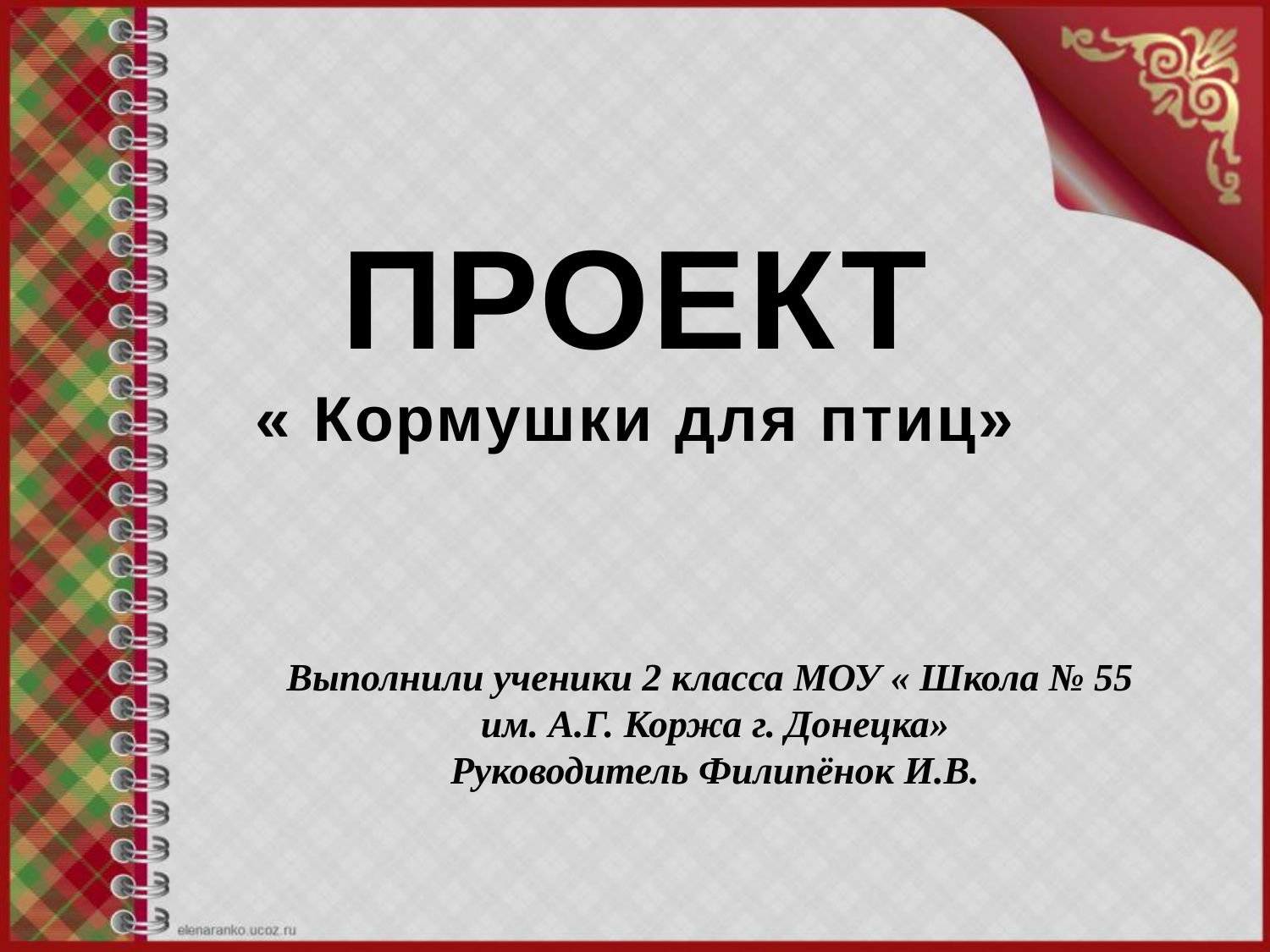

ПРОЕКТ
« Кормушки для птиц»
Выполнили ученики 2 класса МОУ « Школа № 55
им. А.Г. Коржа г. Донецка»
Руководитель Филипёнок И.В.